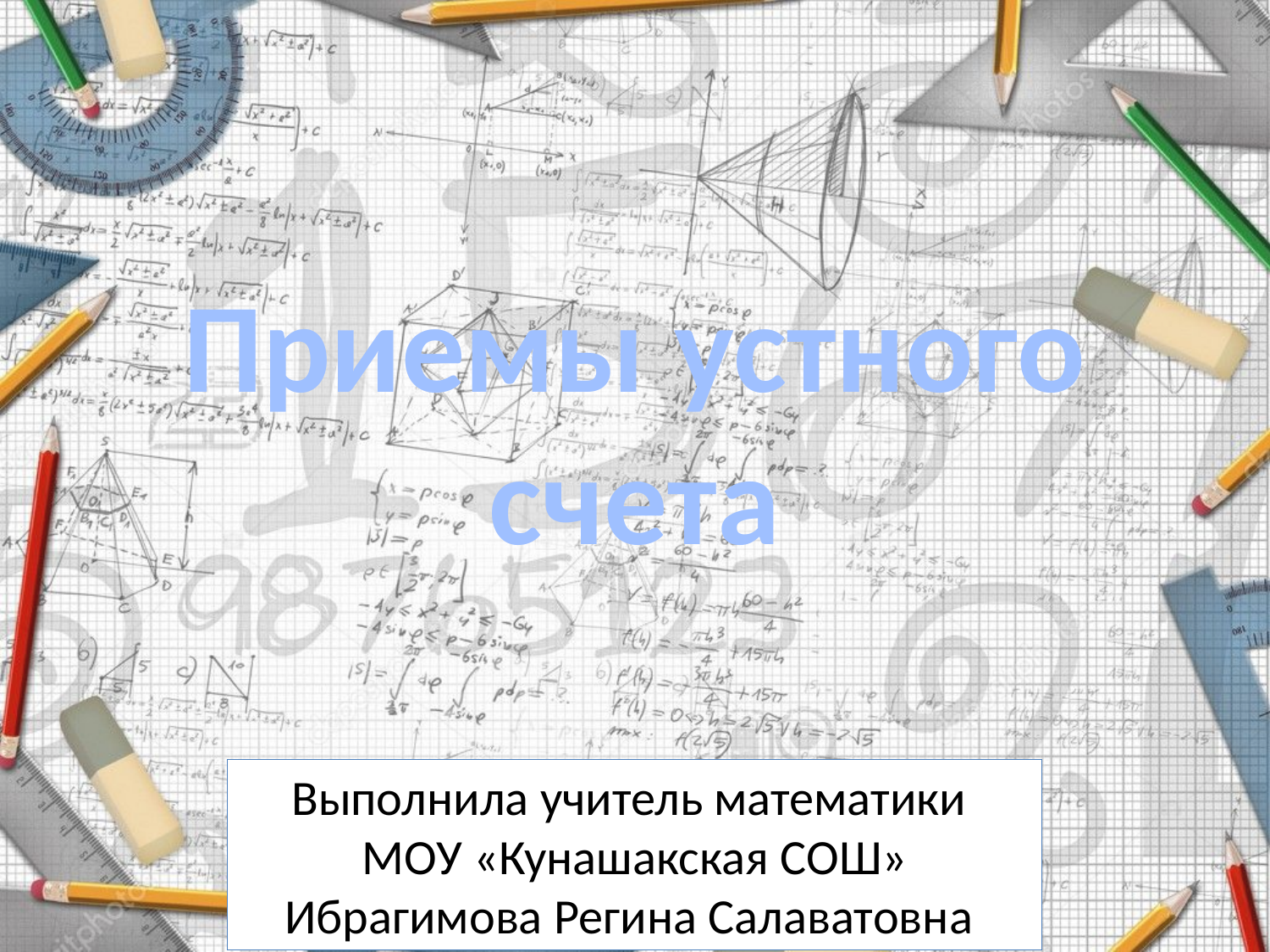

# Приемы устного счета
Выполнила учитель математики
МОУ «Кунашакская СОШ» Ибрагимова Регина Салаватовна